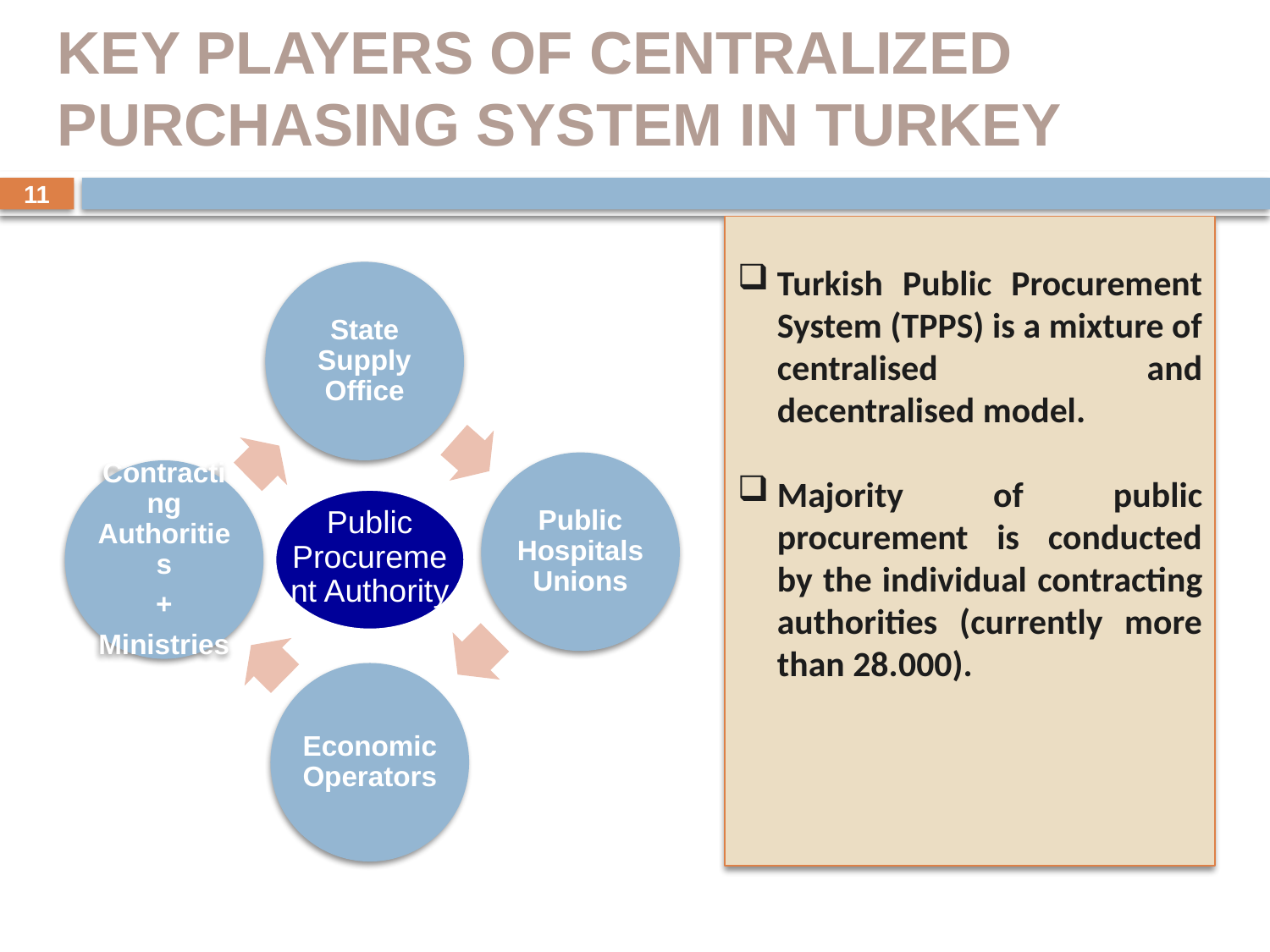

# KEY PLAYERS OF CENTRALIZED PURCHASING SYSTEM IN TURKEY
11

Turkish Public Procurement System (TPPS) is a mixture of centralised and decentralised model.

Majority of public procurement is conducted by the individual contracting authorities (currently more than 28.000).
State Supply Office

Public Hospitals Unions

Economic Operators

Contracting Authorities
+
Ministries

Public Procurement Authority